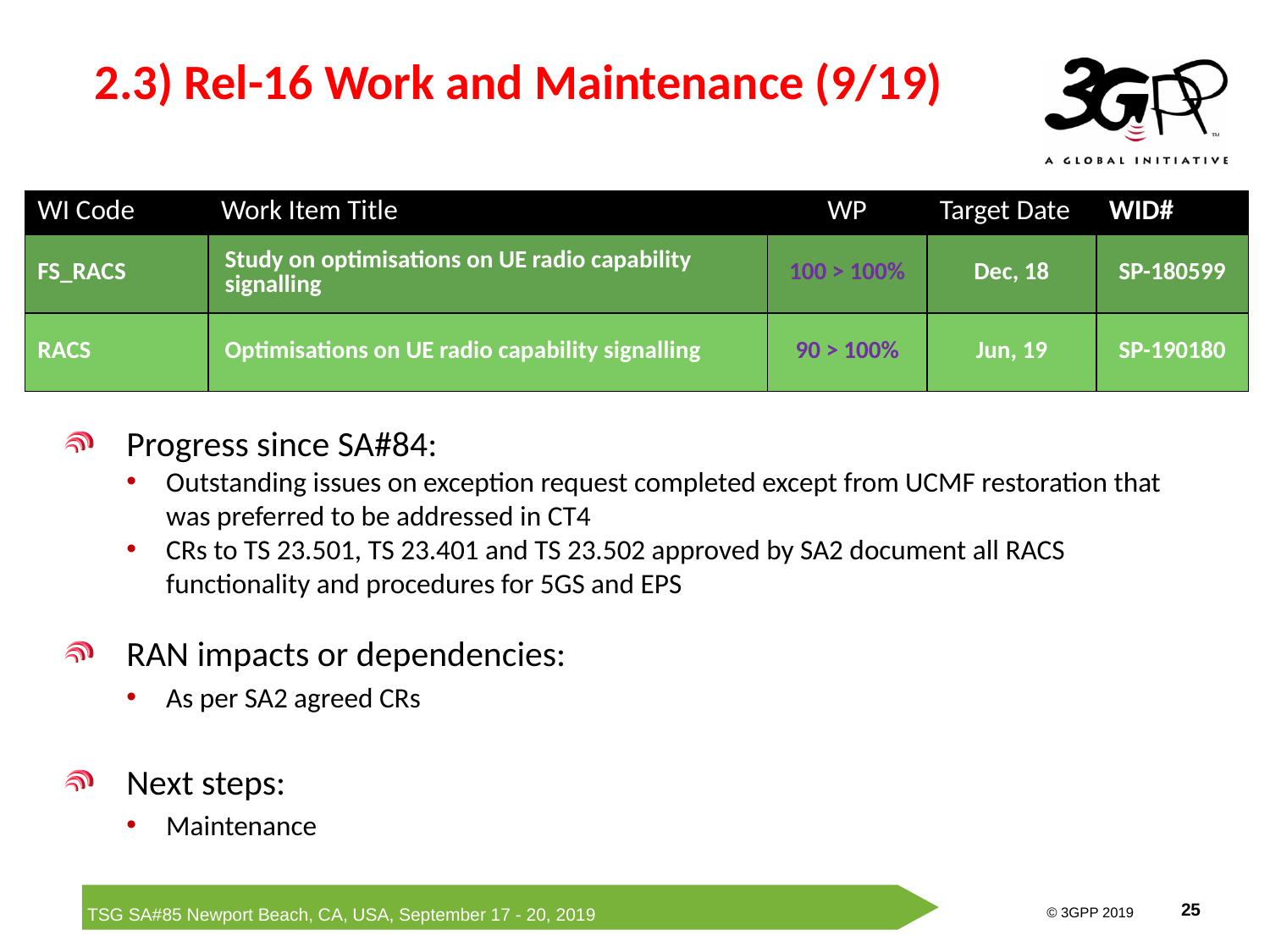

# 2.3) Rel-16 Work and Maintenance (9/19)
| WI Code | Work Item Title | WP | Target Date | WID# |
| --- | --- | --- | --- | --- |
| FS\_RACS | Study on optimisations on UE radio capability signalling | 100 > 100% | Dec, 18 | SP-180599 |
| RACS | Optimisations on UE radio capability signalling | 90 > 100% | Jun, 19 | SP-190180 |
Progress since SA#84:
Outstanding issues on exception request completed except from UCMF restoration that was preferred to be addressed in CT4
CRs to TS 23.501, TS 23.401 and TS 23.502 approved by SA2 document all RACS functionality and procedures for 5GS and EPS

RAN impacts or dependencies:
As per SA2 agreed CRs

Next steps:
Maintenance